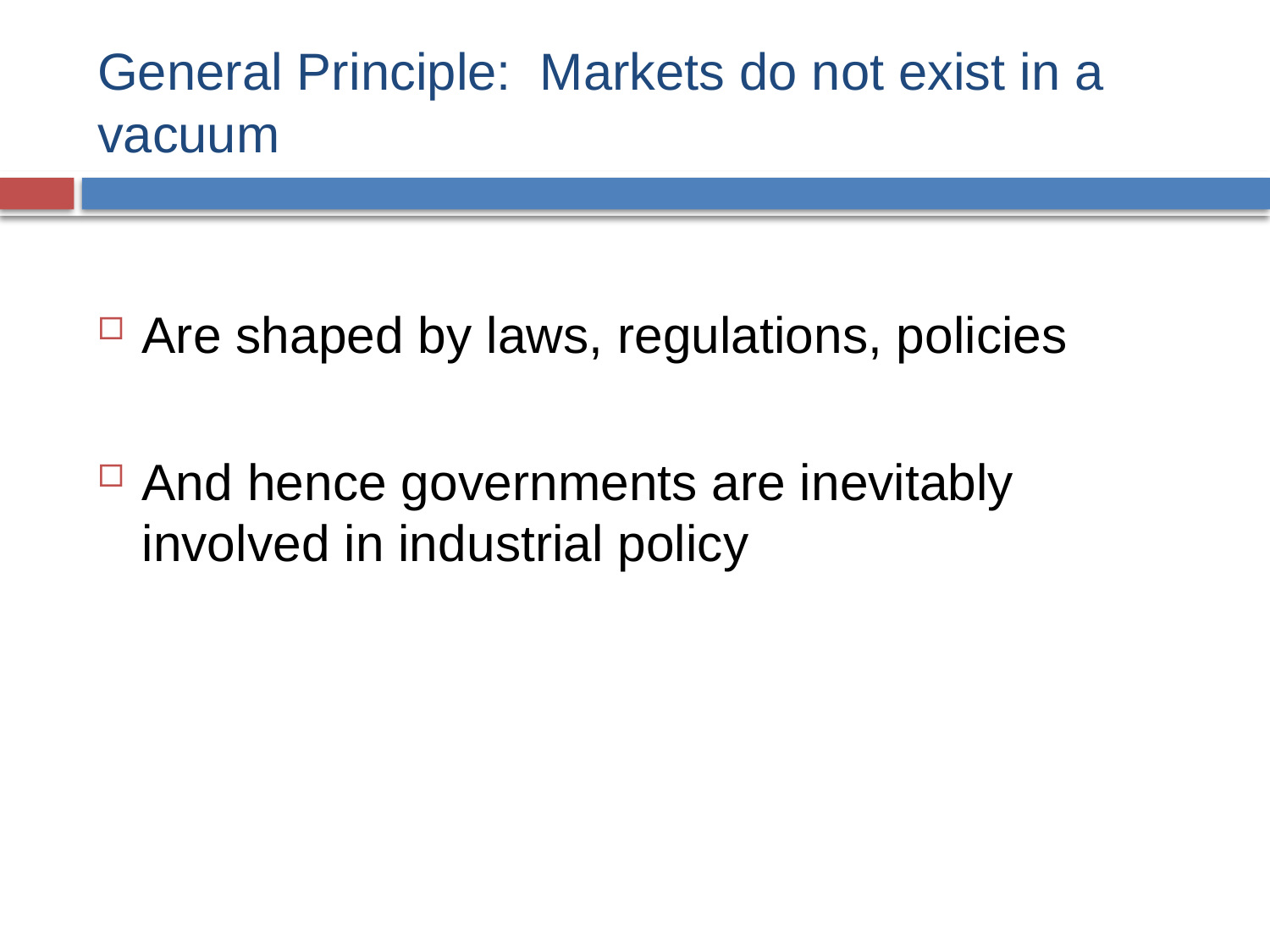

# General Principle:  Markets do not exist in a vacuum

Are shaped by laws, regulations, policies

And hence governments are inevitably involved in industrial policy